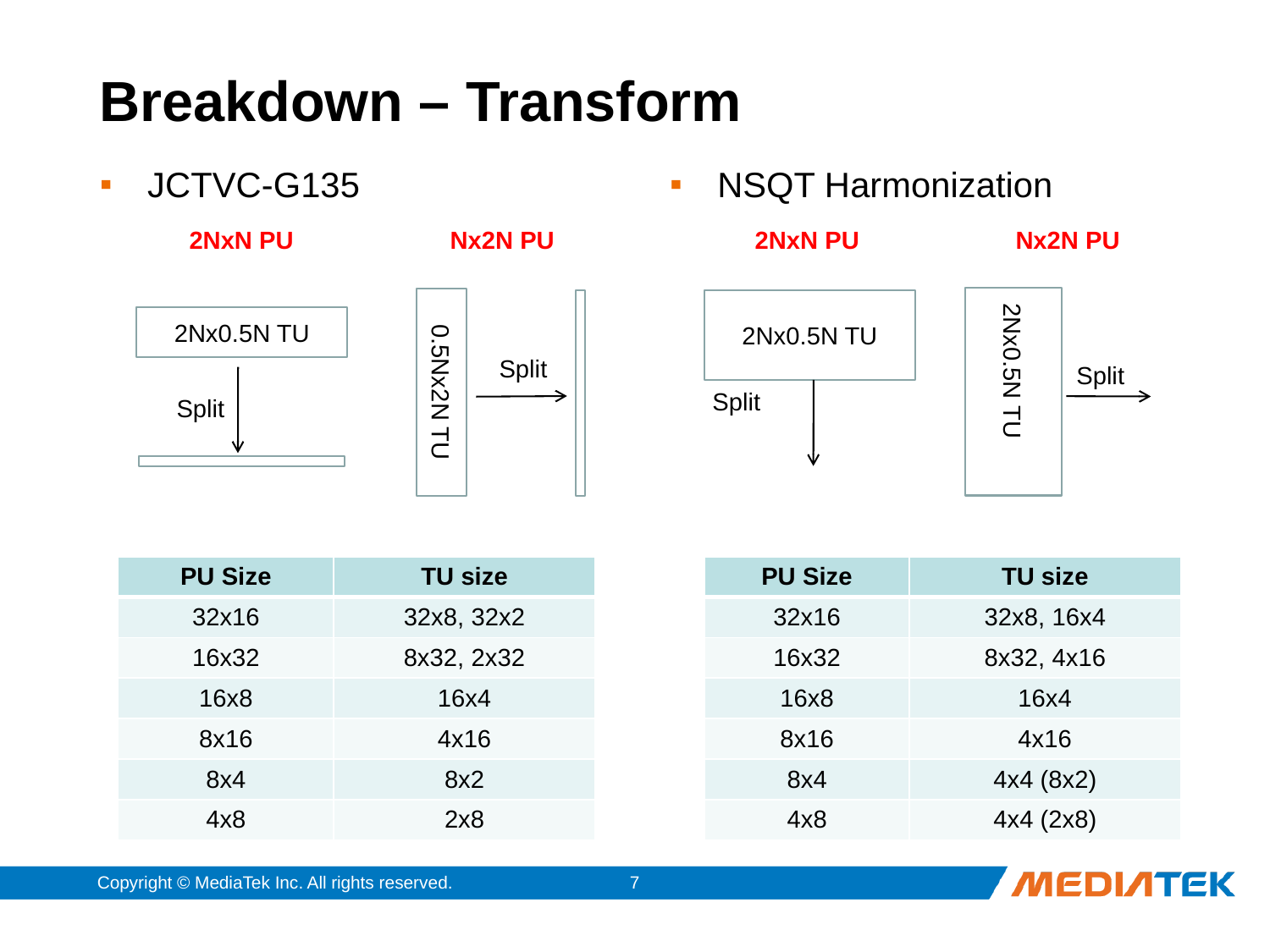

# Breakdown – Transform
JCTVC-G135

NSQT Harmonization
2NxN PU
Nx2N PU
2NxN PU
Nx2N PU
2Nx0.5N TU
2Nx0.5N TU
2Nx0.5N TU
Split
Split
0.5Nx2N TU
Split
Split

| PU Size | TU size |
| --- | --- |
| 32x16 | 32x8, 32x2 |
| 16x32 | 8x32, 2x32 |
| 16x8 | 16x4 |
| 8x16 | 4x16 |
| 8x4 | 8x2 |
| 4x8 | 2x8 |
| PU Size | TU size |
| --- | --- |
| 32x16 | 32x8, 16x4 |
| 16x32 | 8x32, 4x16 |
| 16x8 | 16x4 |
| 8x16 | 4x16 |
| 8x4 | 4x4 (8x2) |
| 4x8 | 4x4 (2x8) |
Copyright © MediaTek Inc. All rights reserved.
7